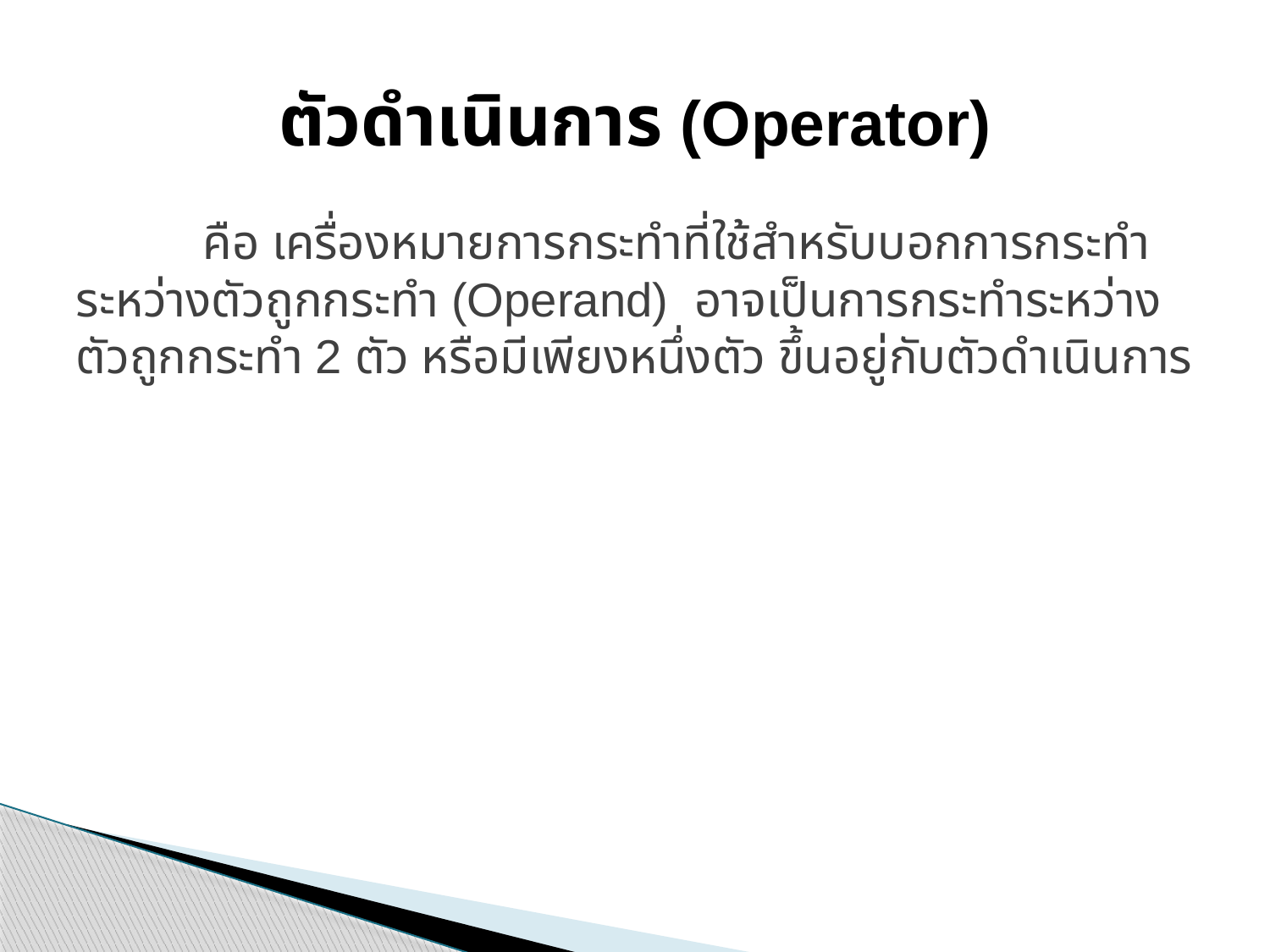

# ตัวดำเนินการ (Operator)
	คือ เครื่องหมายการกระทำที่ใช้สำหรับบอกการกระทำระหว่างตัวถูกกระทำ (Operand)  อาจเป็นการกระทำระหว่างตัวถูกกระทำ 2 ตัว หรือมีเพียงหนึ่งตัว ขึ้นอยู่กับตัวดำเนินการ